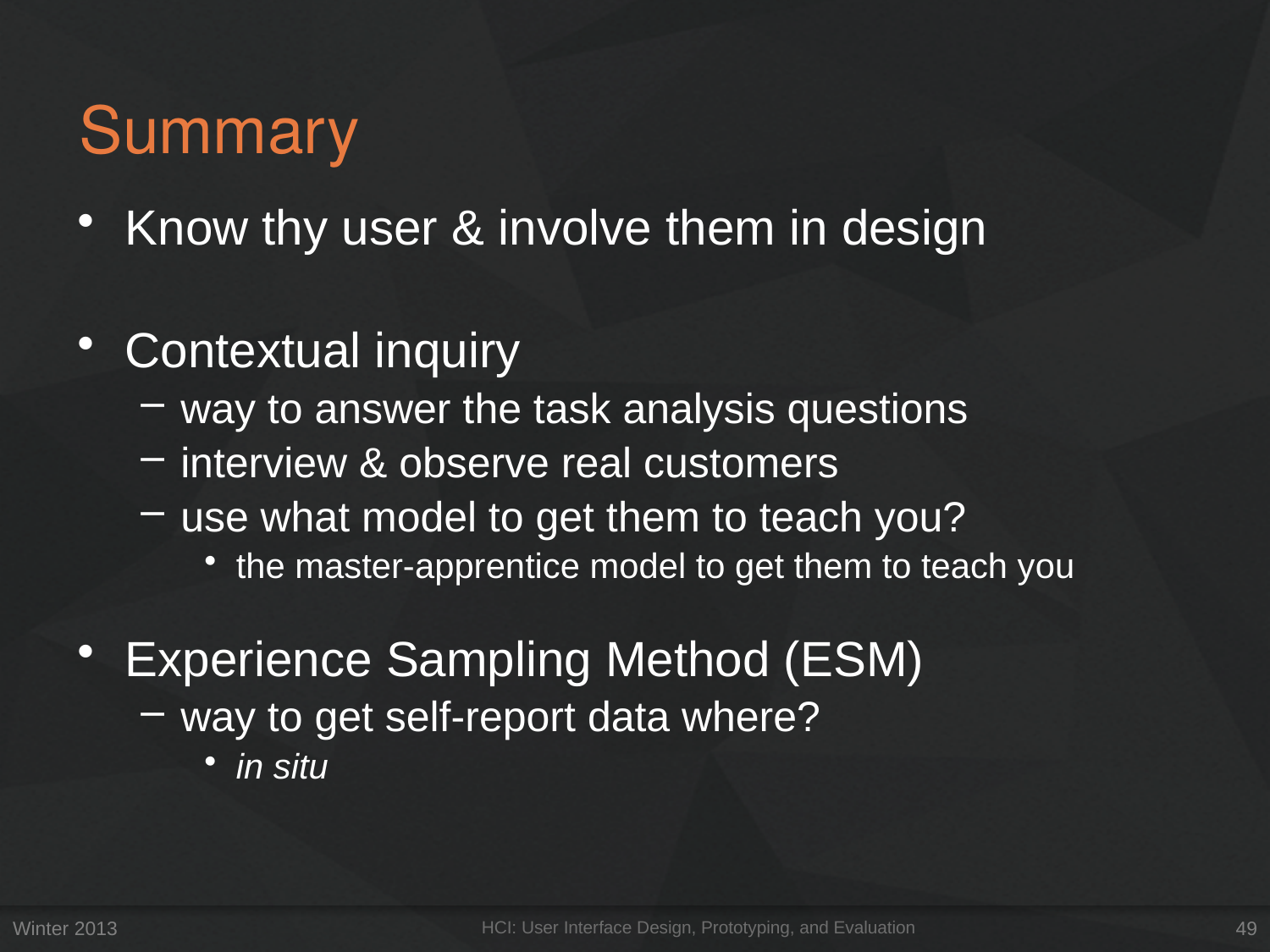

# Summary
Know thy user & involve them in design
Contextual inquiry
way to answer the task analysis questions
interview & observe real customers
use what model to get them to teach you?
the master-apprentice model to get them to teach you
Experience Sampling Method (ESM)
way to get self-report data where?
in situ
Winter 2013
HCI: User Interface Design, Prototyping, and Evaluation
49